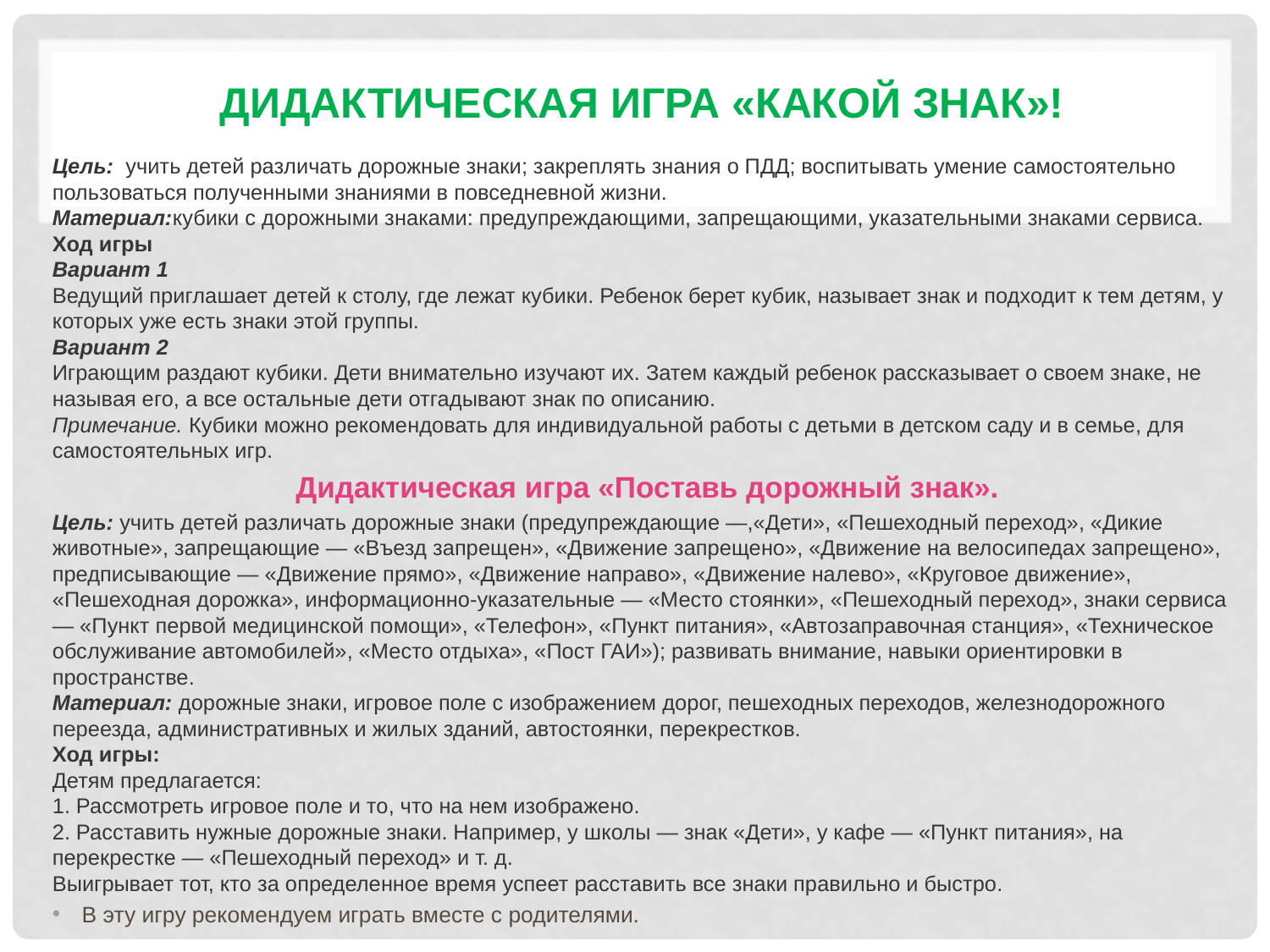

# Дидактическая игра «какой знак»!
Цель:  учить детей различать дорожные знаки; закреплять знания о ПДД; воспитывать умение самостоятельно пользоваться полученными знаниями в повседневной жизни. 
Материал:кубики с дорожными знаками: предупреждающими, запрещающими, указательными знаками сервиса. 
Ход игры
Вариант 1 
Ведущий приглашает детей к столу, где лежат кубики. Ребенок берет кубик, называет знак и подходит к тем детям, у которых уже есть знаки этой группы. 
Вариант 2 
Играющим раздают кубики. Дети внимательно изучают их. Затем каждый ребенок рассказывает о своем знаке, не называя его, а все остальные дети отгадывают знак по описанию. 
Примечание. Кубики можно рекомендовать для индивидуальной работы с детьми в детском саду и в семье, для самостоятельных игр.
Дидактическая игра «Поставь дорожный знак».
Цель: учить детей различать дорожные знаки (предупреждающие —,«Дети», «Пешеходный переход», «Дикие животные», запрещающие — «Въезд запрещен», «Движение запрещено», «Движение на велосипедах запрещено», предписывающие — «Движение прямо», «Движение направо», «Движение налево», «Круговое движение», «Пешеходная дорожка», информационно-указательные — «Место стоянки», «Пешеходный переход», знаки сервиса — «Пункт первой медицинской помощи», «Телефон», «Пункт питания», «Автозаправочная станция», «Техническое обслуживание автомобилей», «Место отдыха», «Пост ГАИ»); развивать внимание, навыки ориентировки в пространстве. 
Материал: дорожные знаки, игровое поле с изображением дорог, пешеходных переходов, железнодорожного переезда, административных и жилых зданий, автостоянки, перекрестков. 
Ход игры:
Детям предлагается: 
1. Рассмотреть игровое поле и то, что на нем изображено. 
2. Расставить нужные дорожные знаки. Например, у школы — знак «Дети», у кафе — «Пункт питания», на перекрестке — «Пешеходный переход» и т. д. 
Выигрывает тот, кто за определенное время успеет расставить все знаки правильно и быстро.
В эту игру рекомендуем играть вместе с родителями.